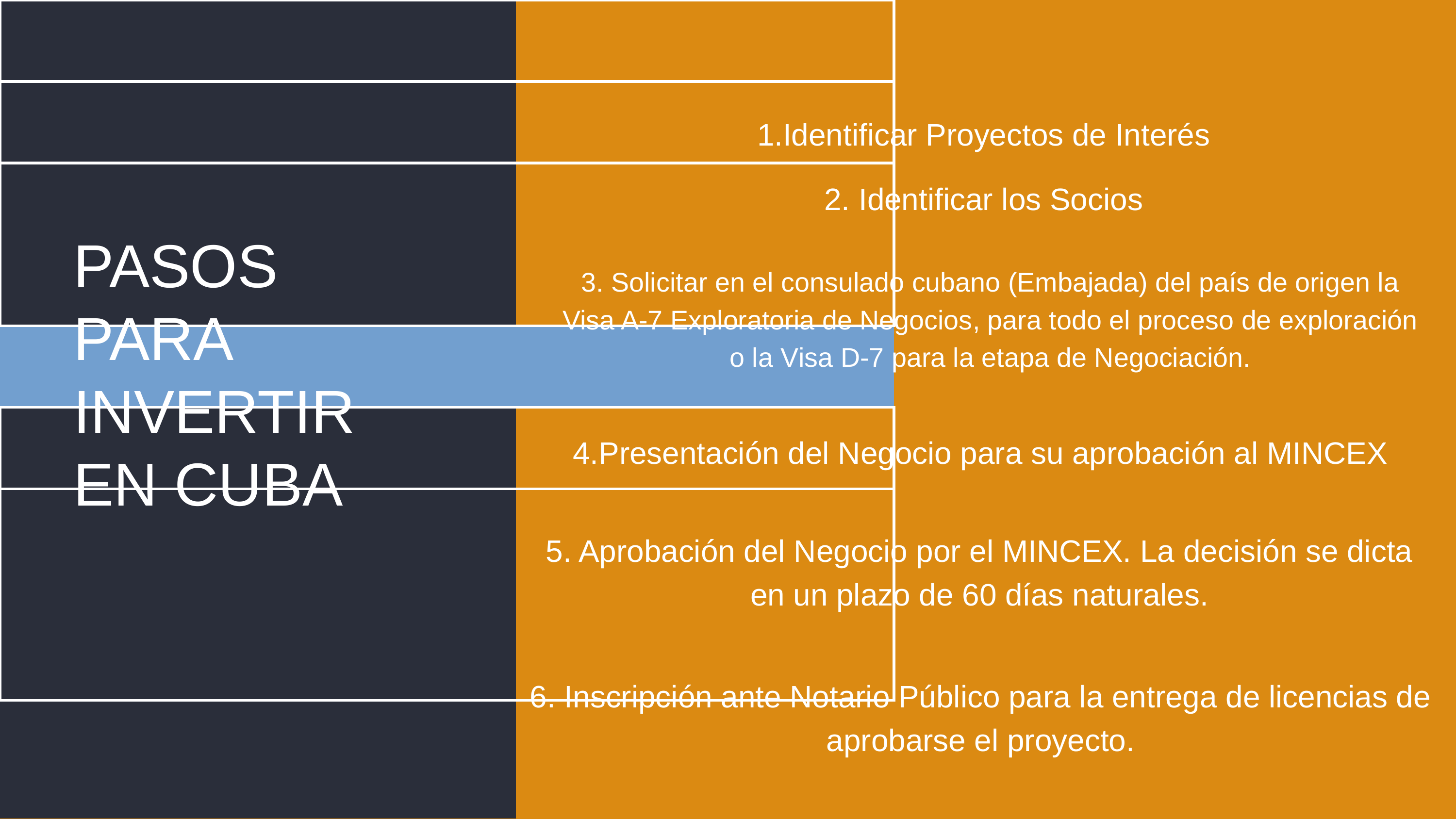

|  |
| --- |
|  |
|  |
|  |
|  |
|  |
|  |
|  |
1.Identificar Proyectos de Interés

2. Identificar los Socios

PASOS PARA INVERTIR EN CUBA

3. Solicitar en el consulado cubano (Embajada) del país de origen la Visa A-7 Exploratoria de Negocios, para todo el proceso de exploración o la Visa D-7 para la etapa de Negociación.

4.Presentación del Negocio para su aprobación al MINCEX

5. Aprobación del Negocio por el MINCEX. La decisión se dicta en un plazo de 60 días naturales.

6. Inscripción ante Notario Público para la entrega de licencias de aprobarse el proyecto.